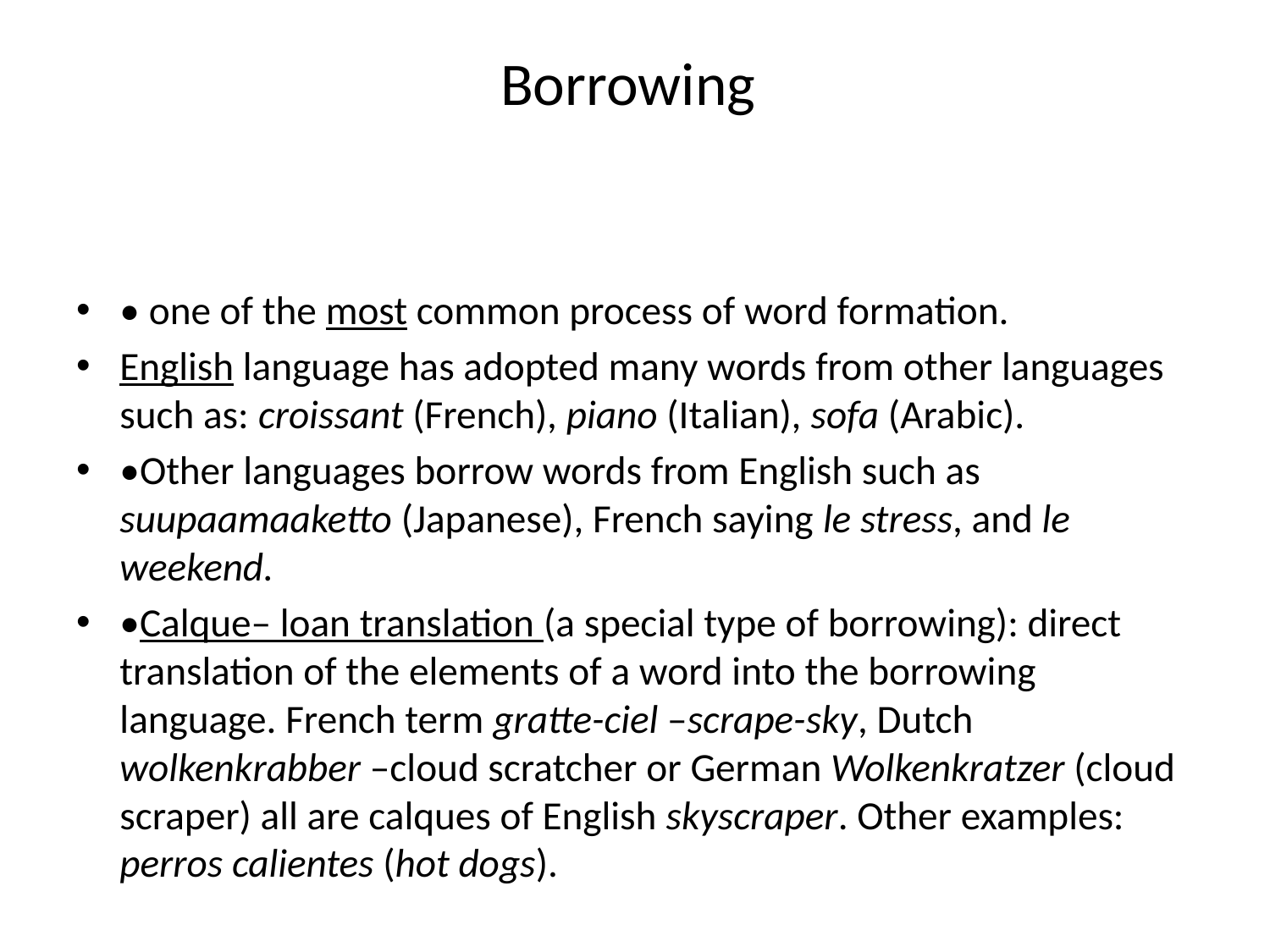

# Borrowing

• one of the most common process of word formation.
English language has adopted many words from other languages such as: croissant (French), piano (Italian), sofa (Arabic).
•Other languages borrow words from English such as suupaamaaketto (Japanese), French saying le stress, and le weekend.
•Calque– loan translation (a special type of borrowing): direct translation of the elements of a word into the borrowing language. French term gratte-ciel –scrape-sky, Dutch wolkenkrabber –cloud scratcher or German Wolkenkratzer (cloud scraper) all are calques of English skyscraper. Other examples: perros calientes (hot dogs).